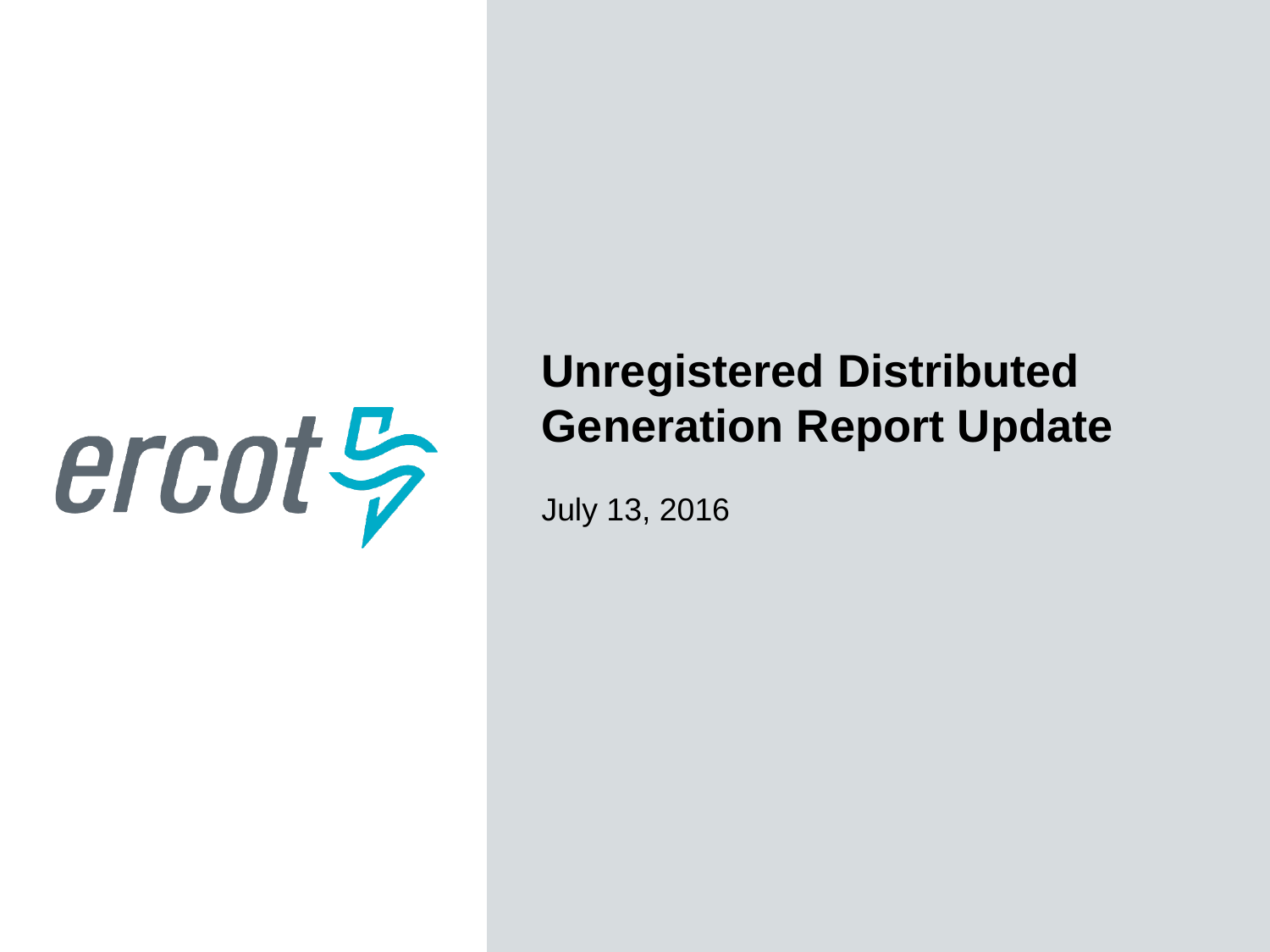

Unregistered Distributed Generation Report Update

July 13, 2016